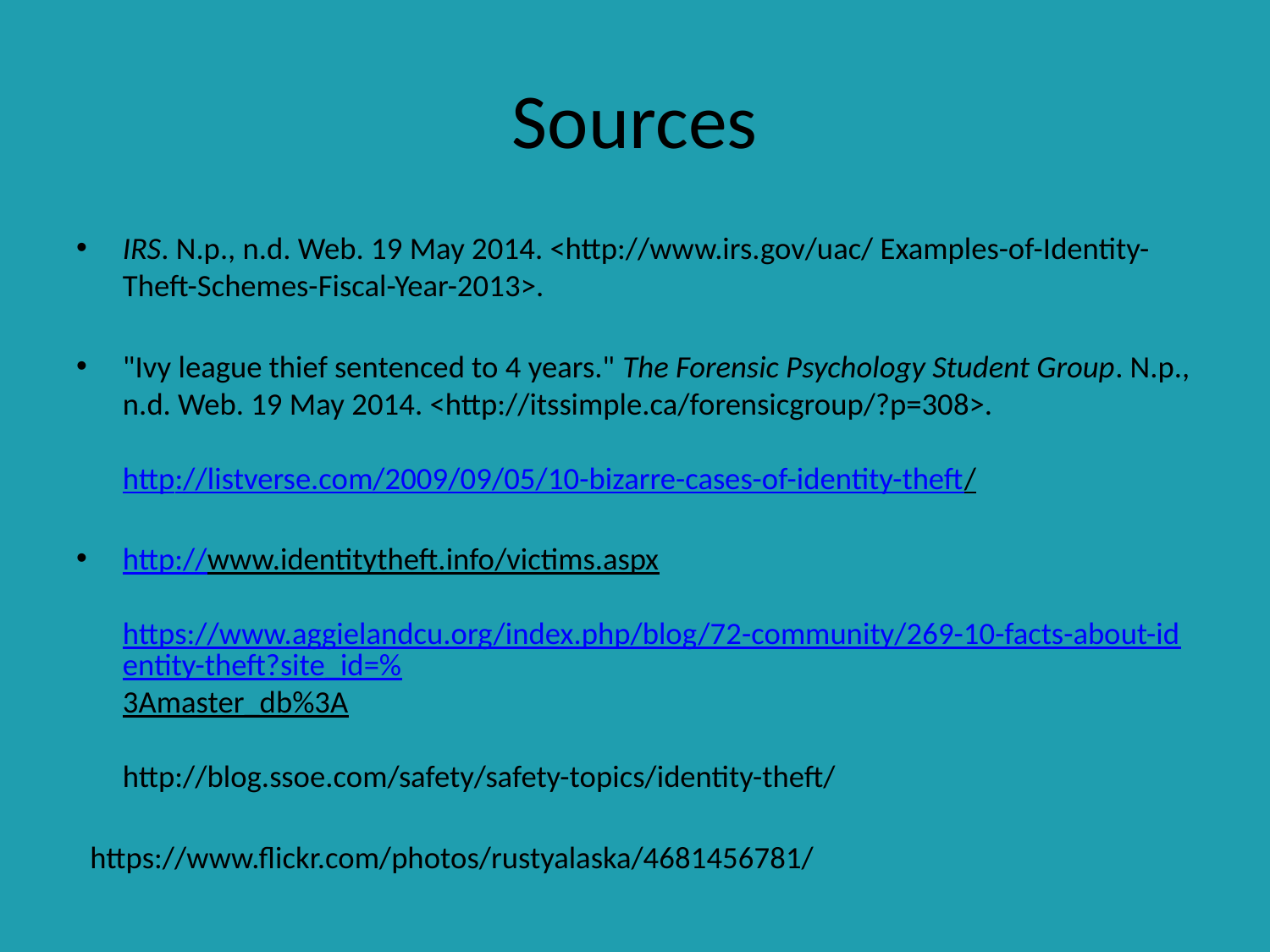

# Sources
IRS. N.p., n.d. Web. 19 May 2014. <http://www.irs.gov/uac/ Examples-of-Identity-Theft-Schemes-Fiscal-Year-2013>.
"Ivy league thief sentenced to 4 years." The Forensic Psychology Student Group. N.p., n.d. Web. 19 May 2014. <http://itssimple.ca/forensicgroup/?p=308>.
http://listverse.com/2009/09/05/10-bizarre-cases-of-identity-theft/
http://www.identitytheft.info/victims.aspx
https://www.aggielandcu.org/index.php/blog/72-community/269-10-facts-about-identity-theft?site_id=%3Amaster_db%3A
http://blog.ssoe.com/safety/safety-topics/identity-theft/
  https://www.flickr.com/photos/rustyalaska/4681456781/